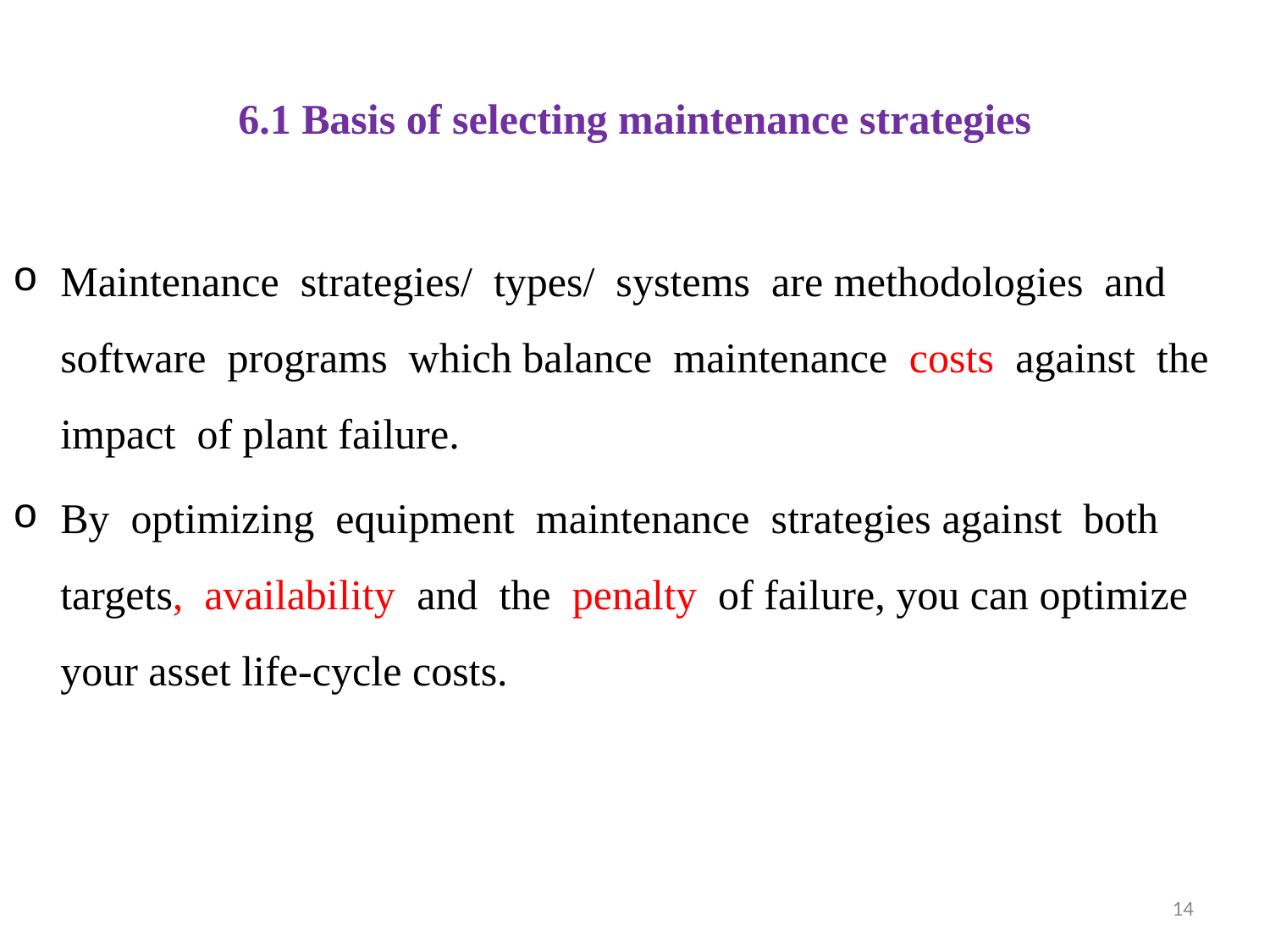

# 6.1 Basis of selecting maintenance strategies
Maintenance  strategies/  types/  systems  are methodologies  and  software  programs  which balance  maintenance  costs  against  the  impact  of plant failure.
By  optimizing  equipment  maintenance  strategies against  both  targets,  availability  and  the  penalty  of failure, you can optimize your asset life-cycle costs.

14